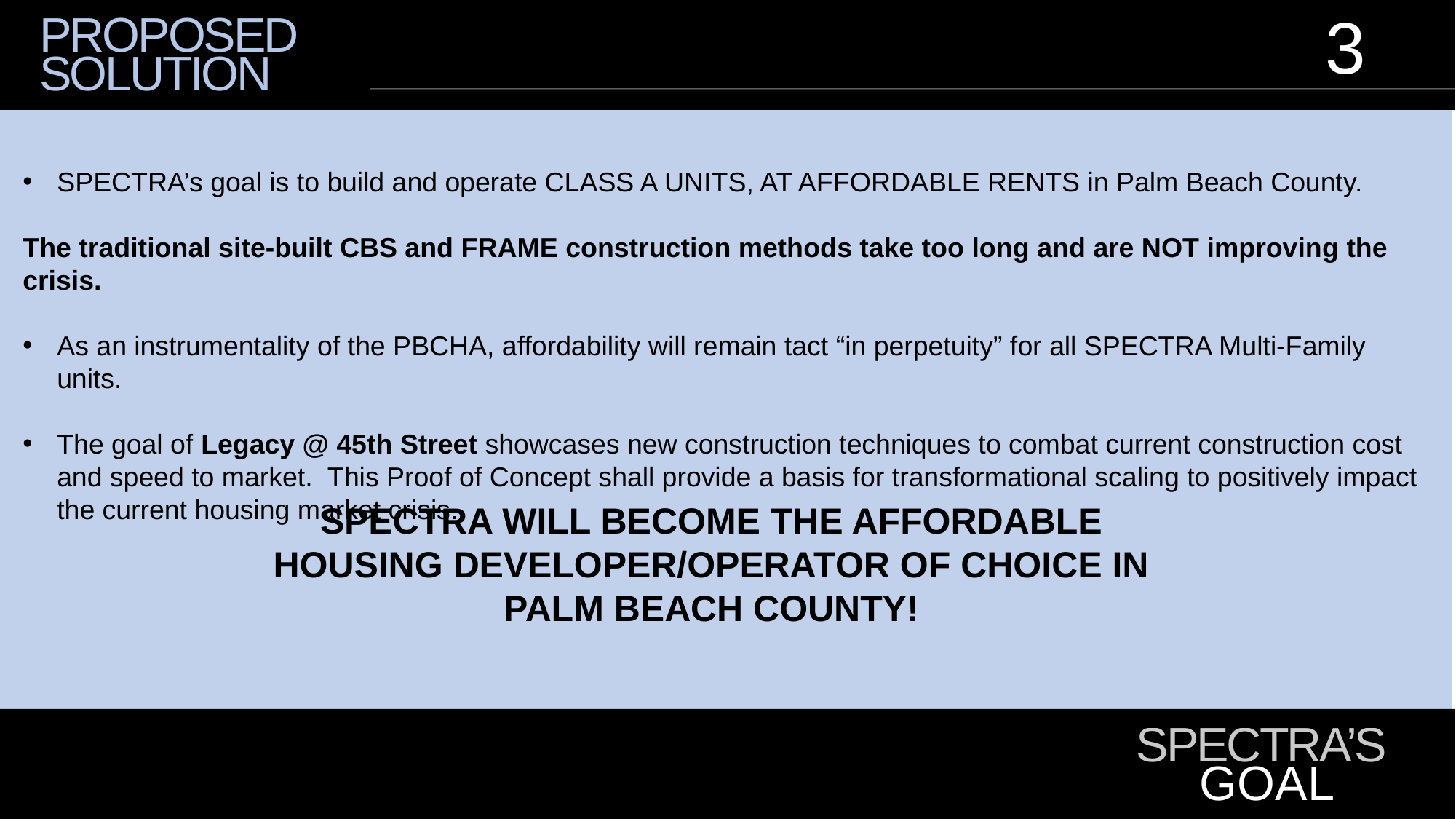

3
PROPOSED
SOLUTION

SPECTRA’s goal is to build and operate CLASS A UNITS, AT AFFORDABLE RENTS in Palm Beach County.

The traditional site-built CBS and FRAME construction methods take too long and are NOT improving the crisis.

As an instrumentality of the PBCHA, affordability will remain tact “in perpetuity” for all SPECTRA Multi-Family units.

The goal of Legacy @ 45th Street showcases new construction techniques to combat current construction cost and speed to market.  This Proof of Concept shall provide a basis for transformational scaling to positively impact the current housing market crisis.

SPECTRA WILL BECOME THE AFFORDABLE HOUSING DEVELOPER/OPERATOR OF CHOICE IN PALM BEACH COUNTY!

SPECTRA’S
GOAL